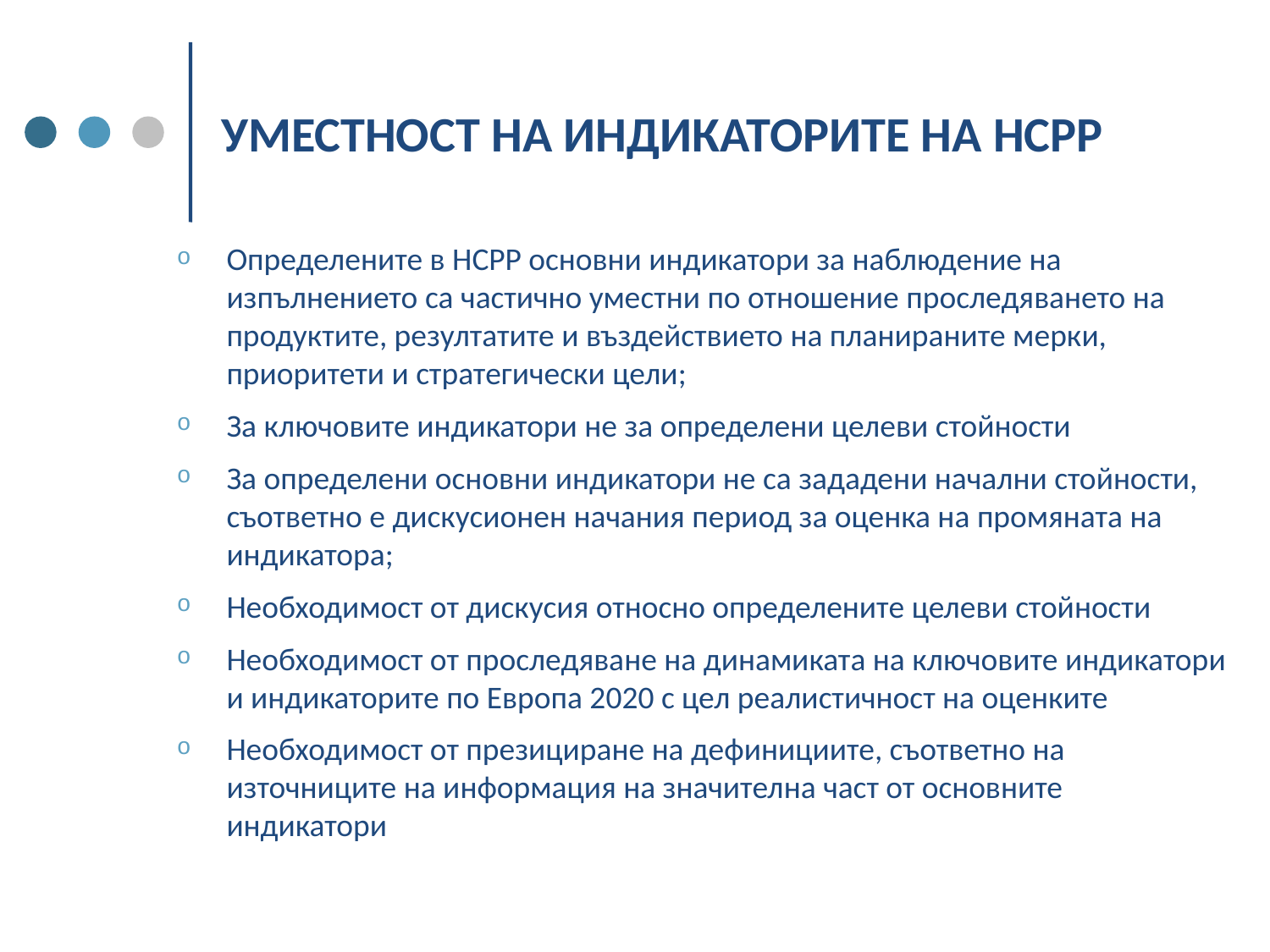

# УМЕСТНОСТ НА ИНДИКАТОРИТЕ НА НСРР
Определените в НСРР основни индикатори за наблюдение на изпълнението са частично уместни по отношение проследяването на продуктите, резултатите и въздействието на планираните мерки, приоритети и стратегически цели;
За ключовите индикатори не за определени целеви стойности
За определени основни индикатори не са зададени начални стойности, съответно е дискусионен начания период за оценка на промяната на индикатора;
Необходимост от дискусия относно определените целеви стойности
Необходимост от проследяване на динамиката на ключовите индикатори и индикаторите по Европа 2020 с цел реалистичност на оценките
Необходимост от презициране на дефинициите, съответно на източниците на информация на значителна част от основните индикатори